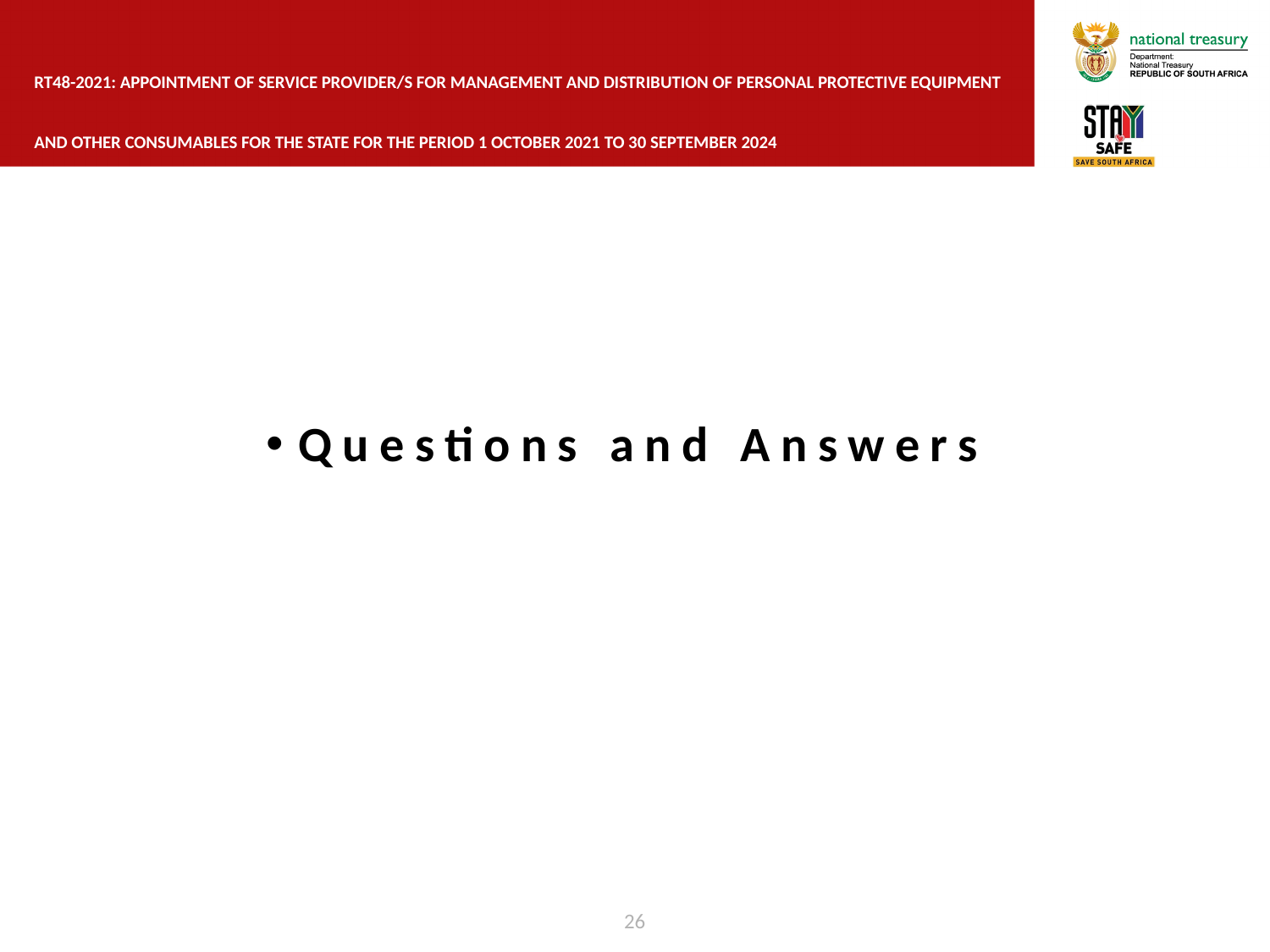

# Rt48-2021: appointment of SERVICE PROVIDER/S FOR MANAGEMENT AND DISTRIBUTION OF PERSONAL PROTECTIVE EQUIPMENT AND OTHER CONSUMABLES FOR THE state for the period 1 october 2021 to 30 september 2024

Questions and Answers

26